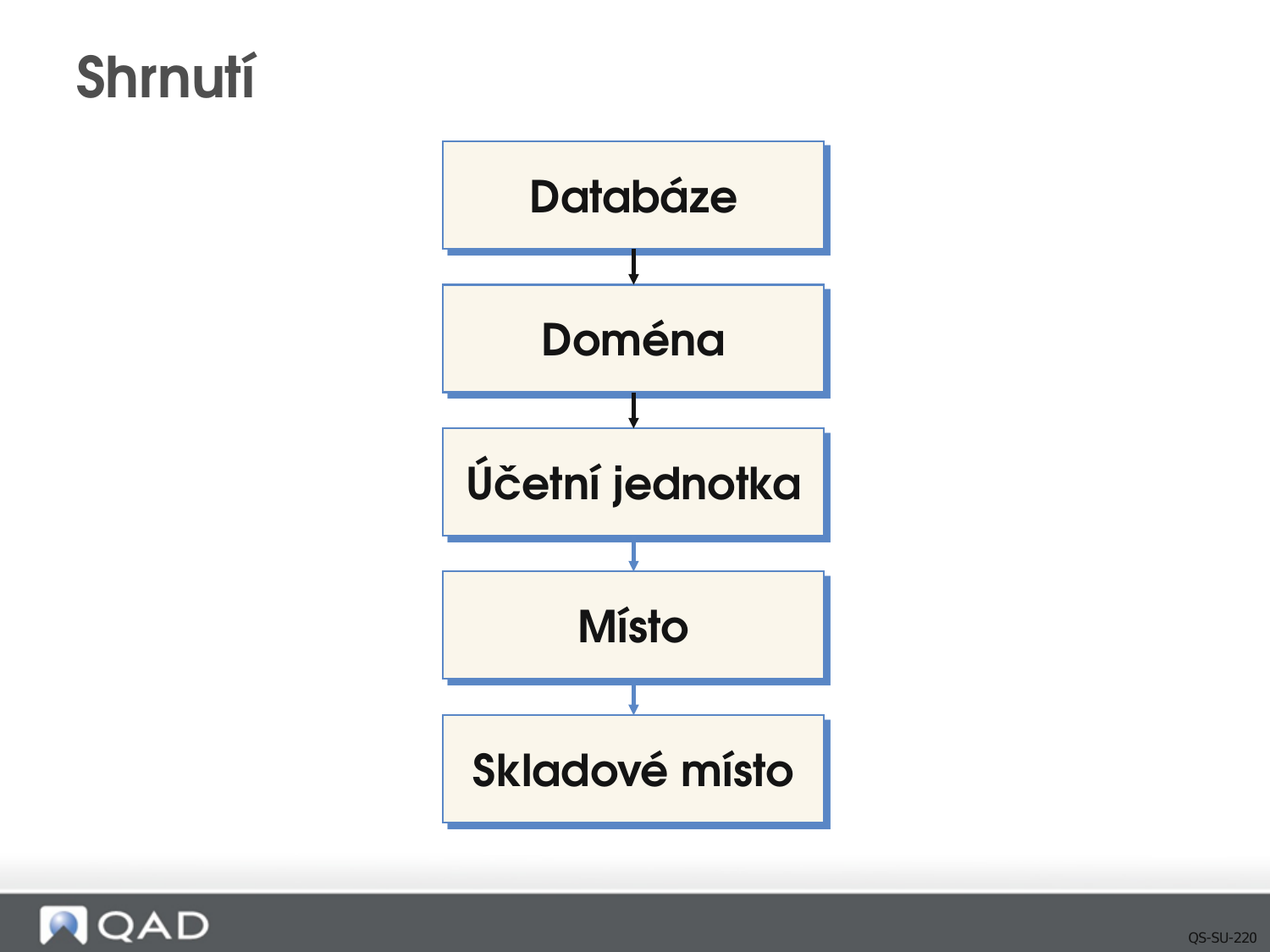

# Shrnutí
Databáze
Doména
Účetní jednotka
Místo
Skladové místo
QS-SU-220